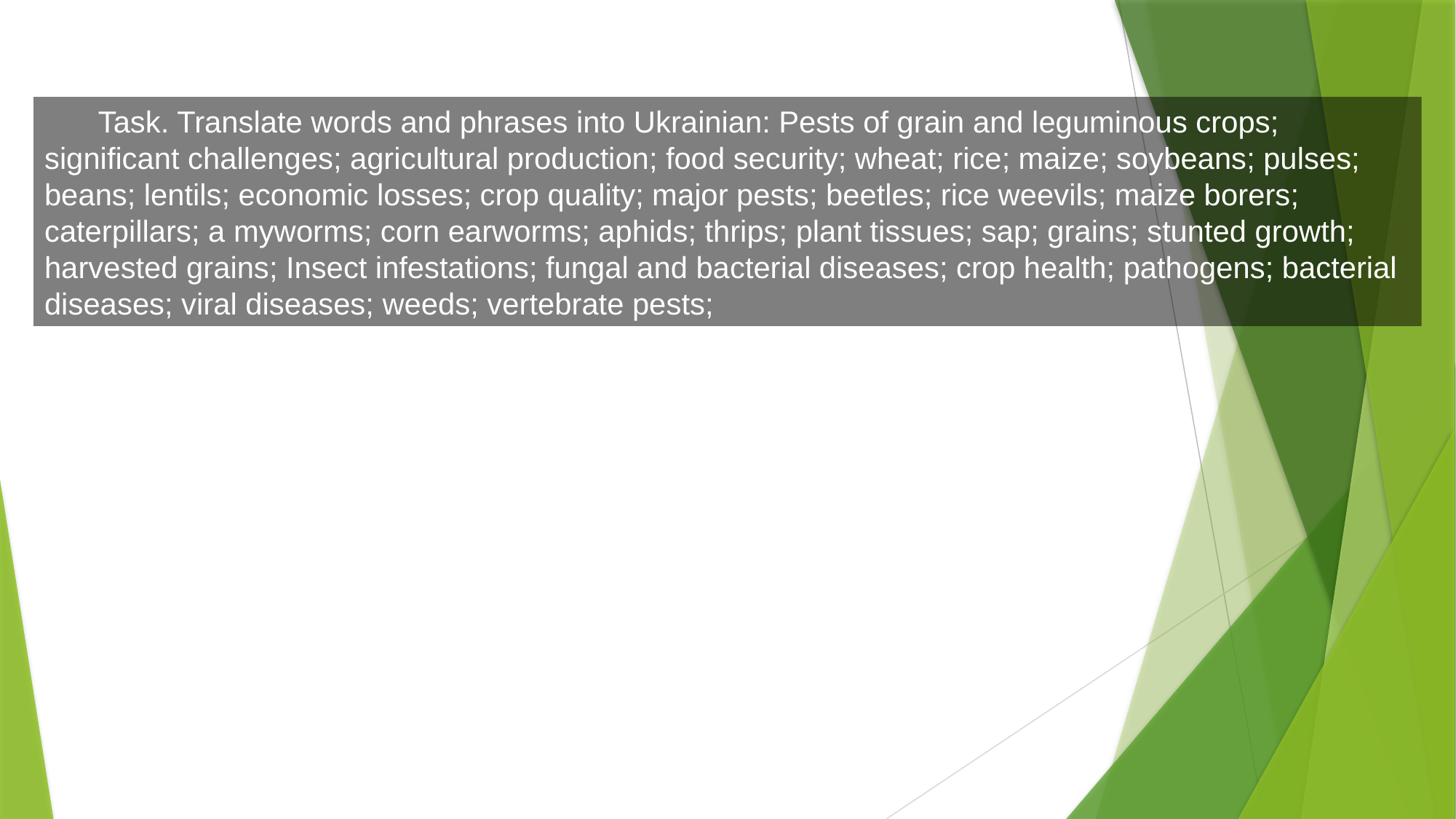

Task. Translate words and phrases into Ukrainian: Pests of grain and leguminous crops; significant challenges; agricultural production; food security; wheat; rice; maize; soybeans; pulses; beans; lentils; economic losses; crop quality; major pests; beetles; rice weevils; maize borers; caterpillars; a myworms; corn earworms; aphids; thrips; plant tissues; sap; grains; stunted growth; harvested grains; Insect infestations; fungal and bacterial diseases; crop health; pathogens; bacterial diseases; viral diseases; weeds; vertebrate pests;